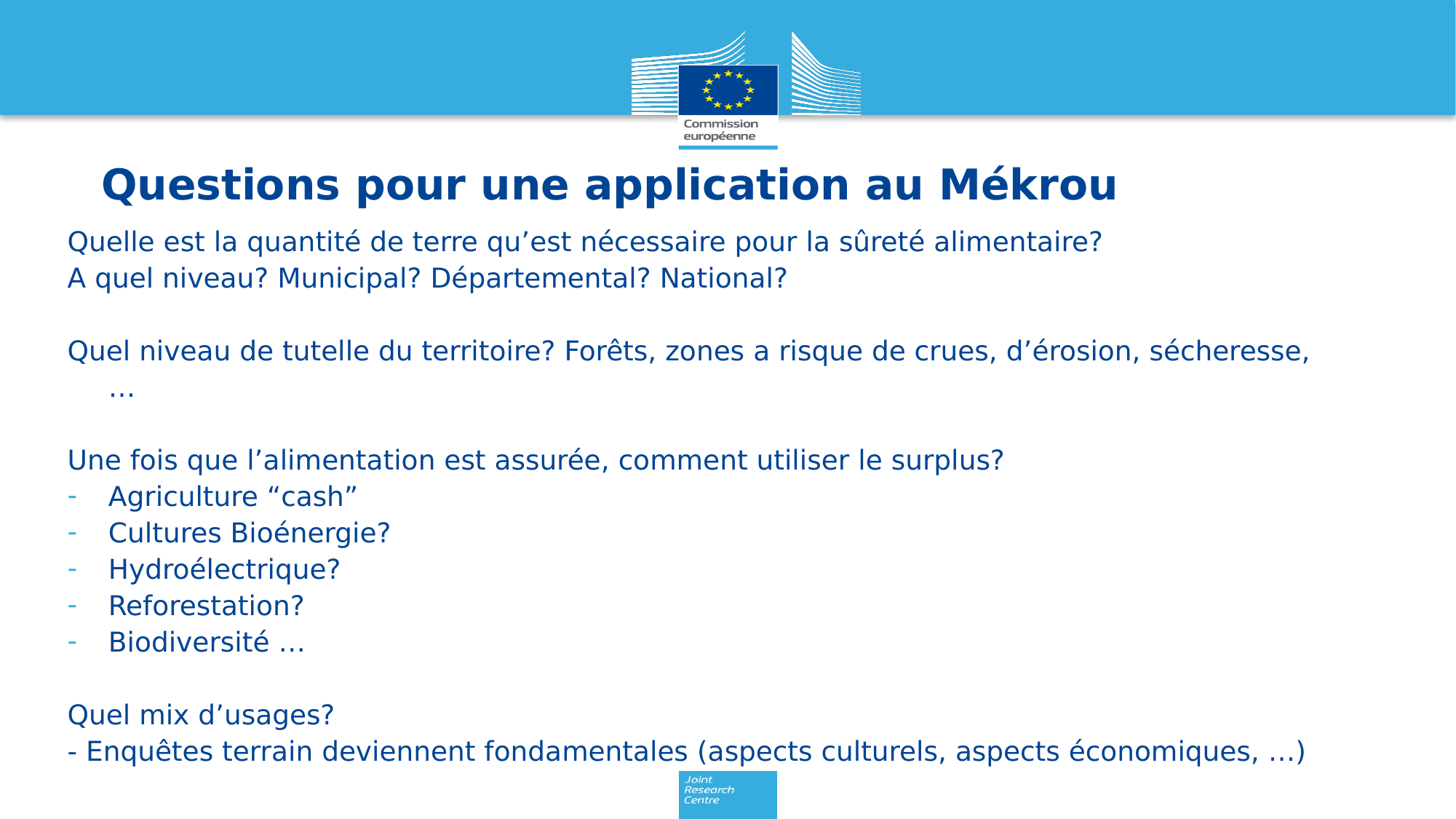

# Questions pour une application au Mékrou
Quelle est la quantité de terre qu’est nécessaire pour la sûreté alimentaire?
A quel niveau? Municipal? Départemental? National?

Quel niveau de tutelle du territoire? Forêts, zones a risque de crues, d’érosion, sécheresse, …

Une fois que l’alimentation est assurée, comment utiliser le surplus?
Agriculture “cash”
Cultures Bioénergie?
Hydroélectrique?
Reforestation?
Biodiversité …

Quel mix d’usages?
- Enquêtes terrain deviennent fondamentales (aspects culturels, aspects économiques, …)